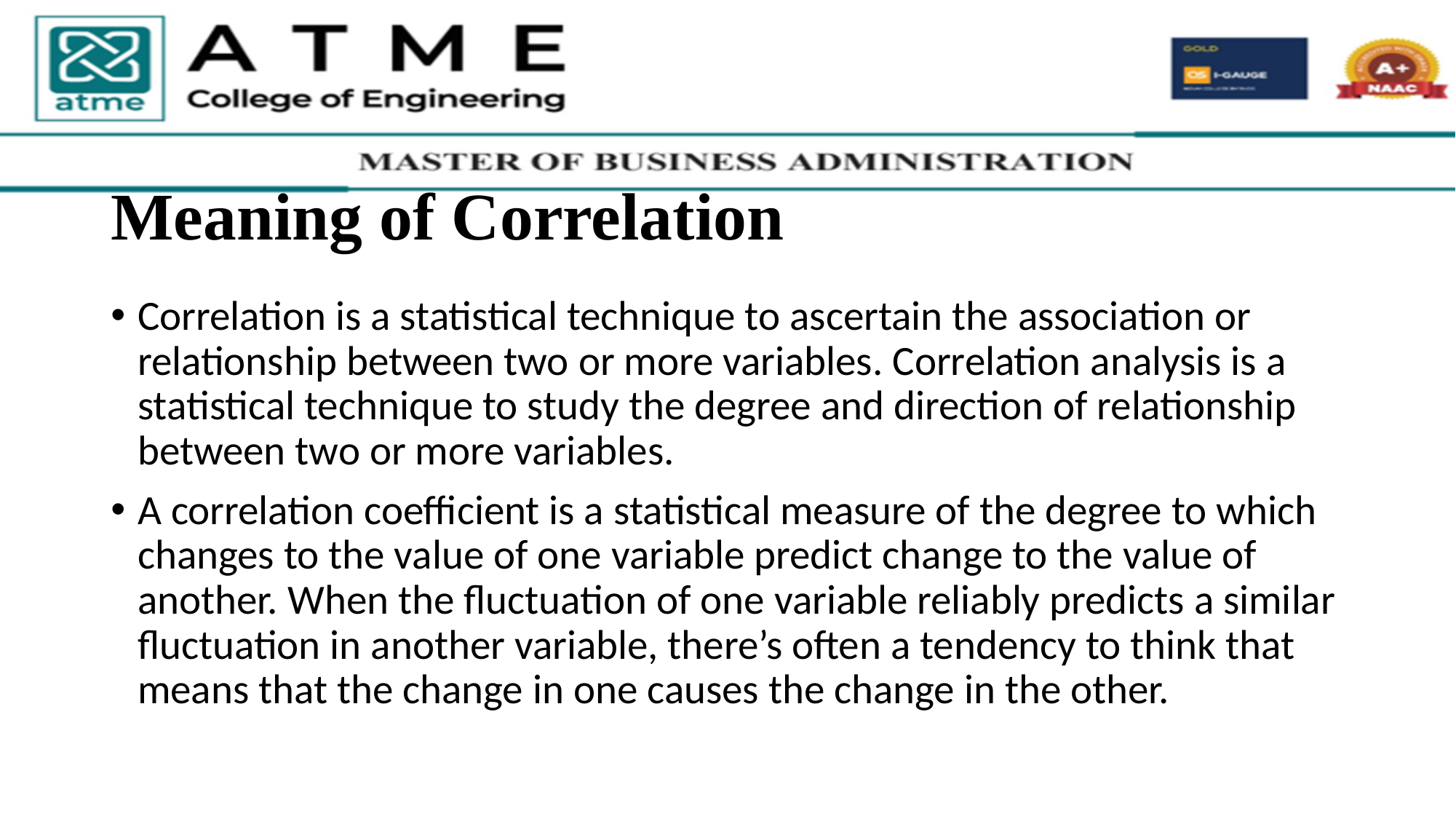

# Meaning of Correlation
Correlation is a statistical technique to ascertain the association or relationship between two or more variables. Correlation analysis is a statistical technique to study the degree and direction of relationship between two or more variables.
A correlation coefficient is a statistical measure of the degree to which changes to the value of one variable predict change to the value of another. When the fluctuation of one variable reliably predicts a similar fluctuation in another variable, there’s often a tendency to think that means that the change in one causes the change in the other.